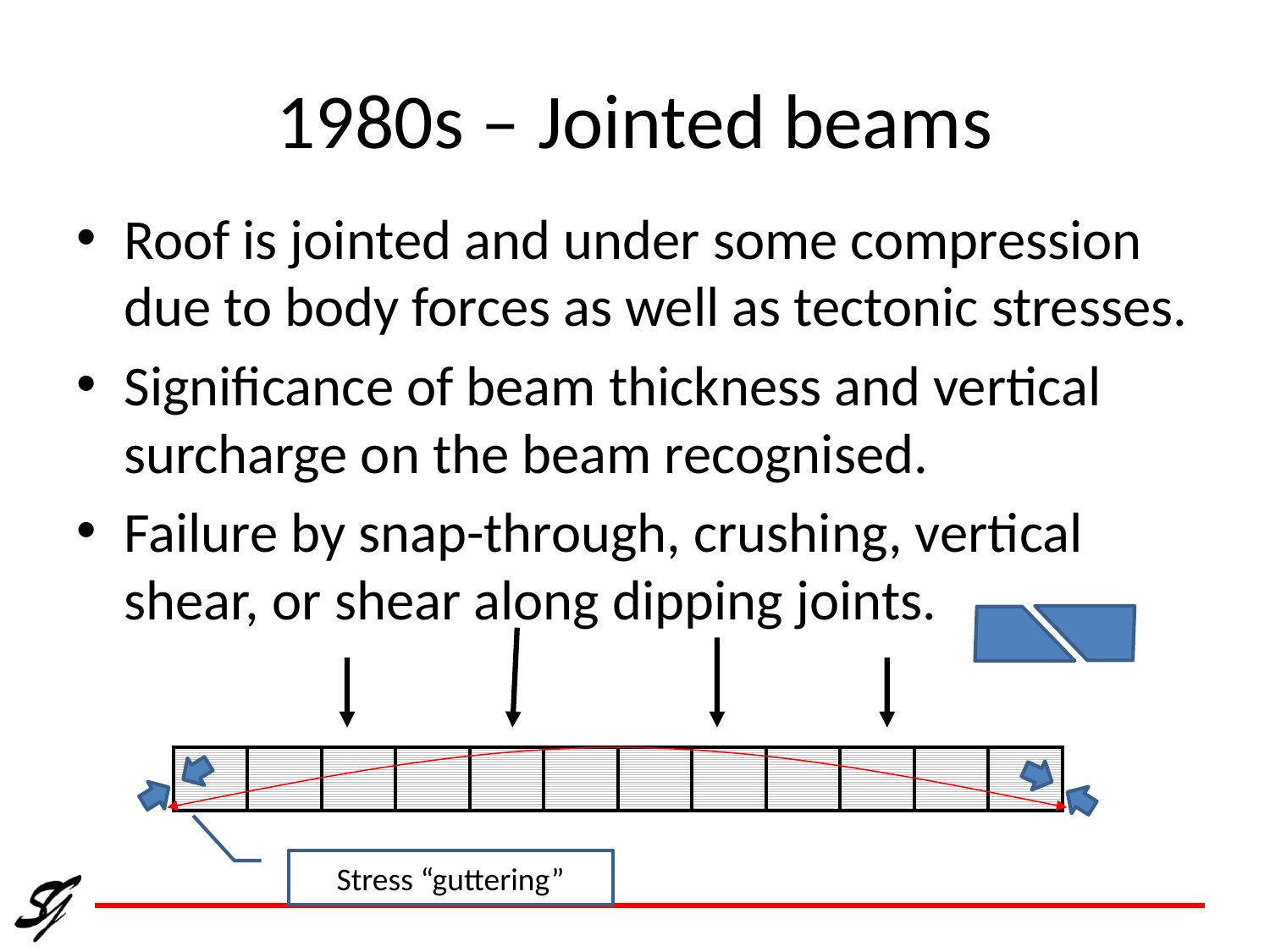

# 1980s – Jointed beams
Roof is jointed and under some compression due to body forces as well as tectonic stresses.
Significance of beam thickness and vertical surcharge on the beam recognised.
Failure by snap-through, crushing, vertical shear, or shear along dipping joints.

Stress “guttering”